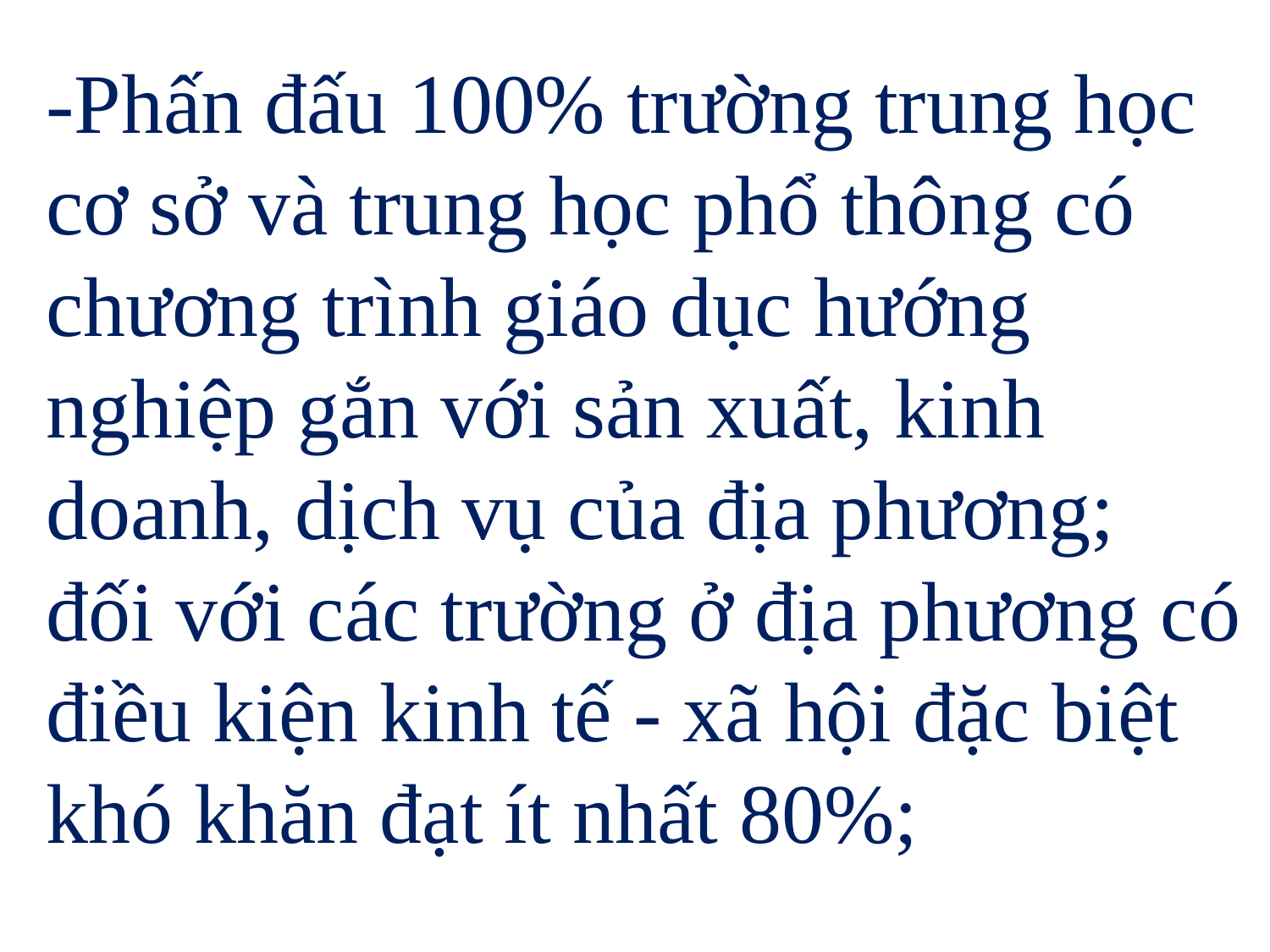

-Phấn đấu 100% trường trung học cơ sở và trung học phổ thông có chương trình giáo dục hướng nghiệp gắn với sản xuất, kinh doanh, dịch vụ của địa phương; đối với các trường ở địa phương có điều kiện kinh tế - xã hội đặc biệt khó khăn đạt ít nhất 80%;